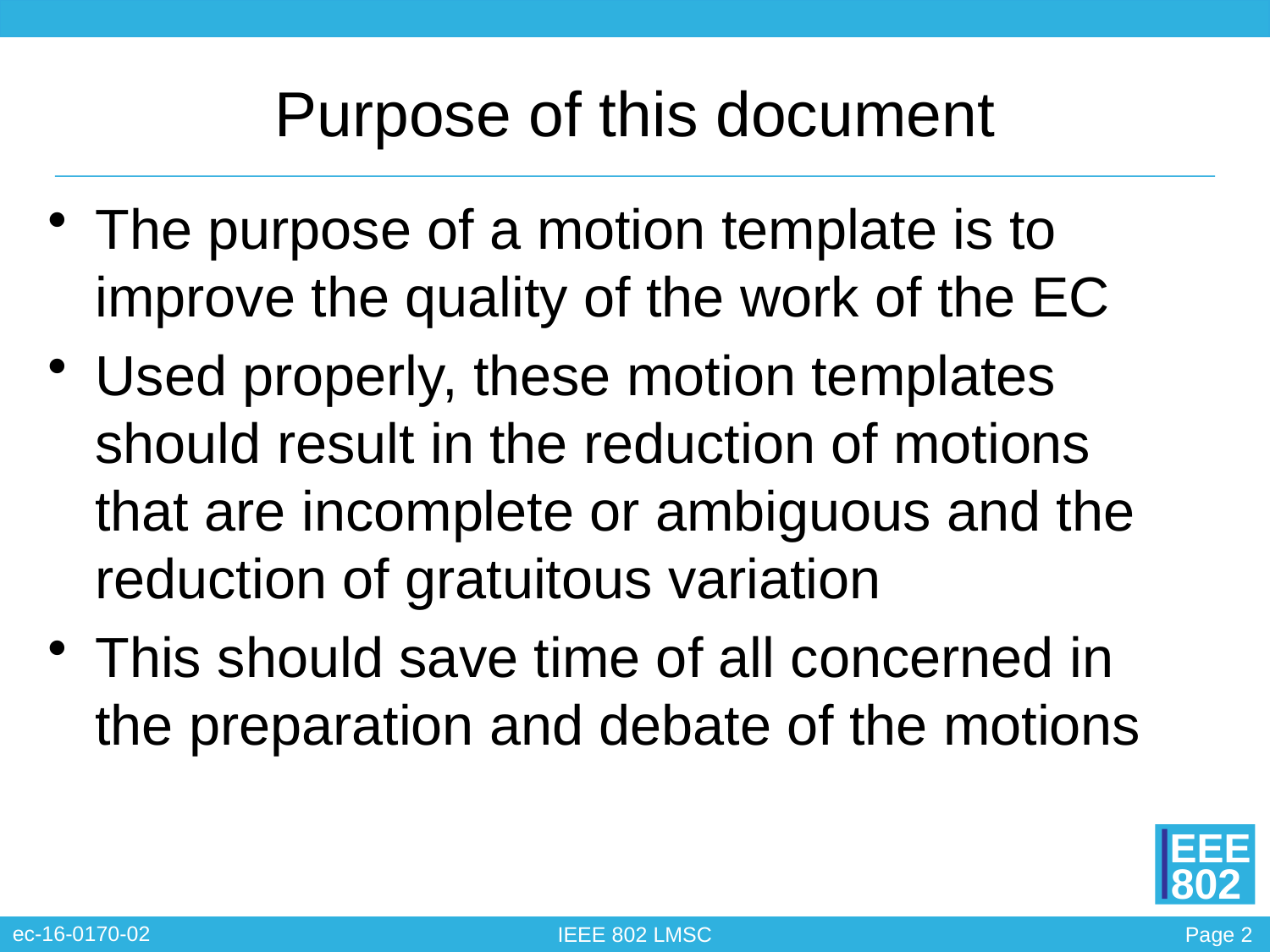

# Purpose of this document
The purpose of a motion template is to improve the quality of the work of the EC
Used properly, these motion templates should result in the reduction of motions that are incomplete or ambiguous and the reduction of gratuitous variation
This should save time of all concerned in the preparation and debate of the motions